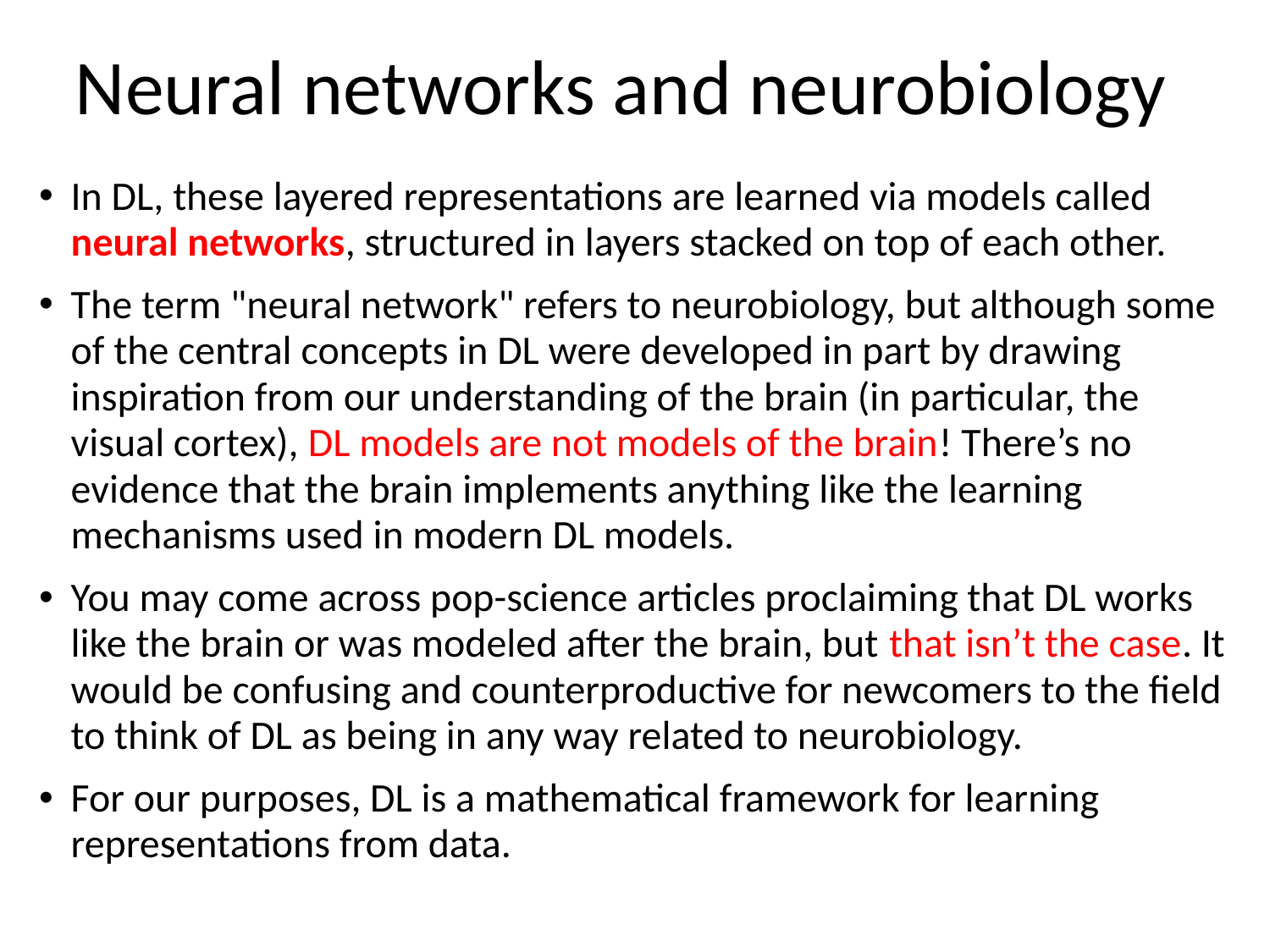

# Neural networks and neurobiology
In DL, these layered representations are learned via models called neural networks, structured in layers stacked on top of each other.
The term "neural network" refers to neurobiology, but although some of the central concepts in DL were developed in part by drawing inspiration from our understanding of the brain (in particular, the visual cortex), DL models are not models of the brain! There’s no evidence that the brain implements anything like the learning mechanisms used in modern DL models.
You may come across pop-science articles proclaiming that DL works like the brain or was modeled after the brain, but that isn’t the case. It would be confusing and counterproductive for newcomers to the field to think of DL as being in any way related to neurobiology.
For our purposes, DL is a mathematical framework for learning representations from data.